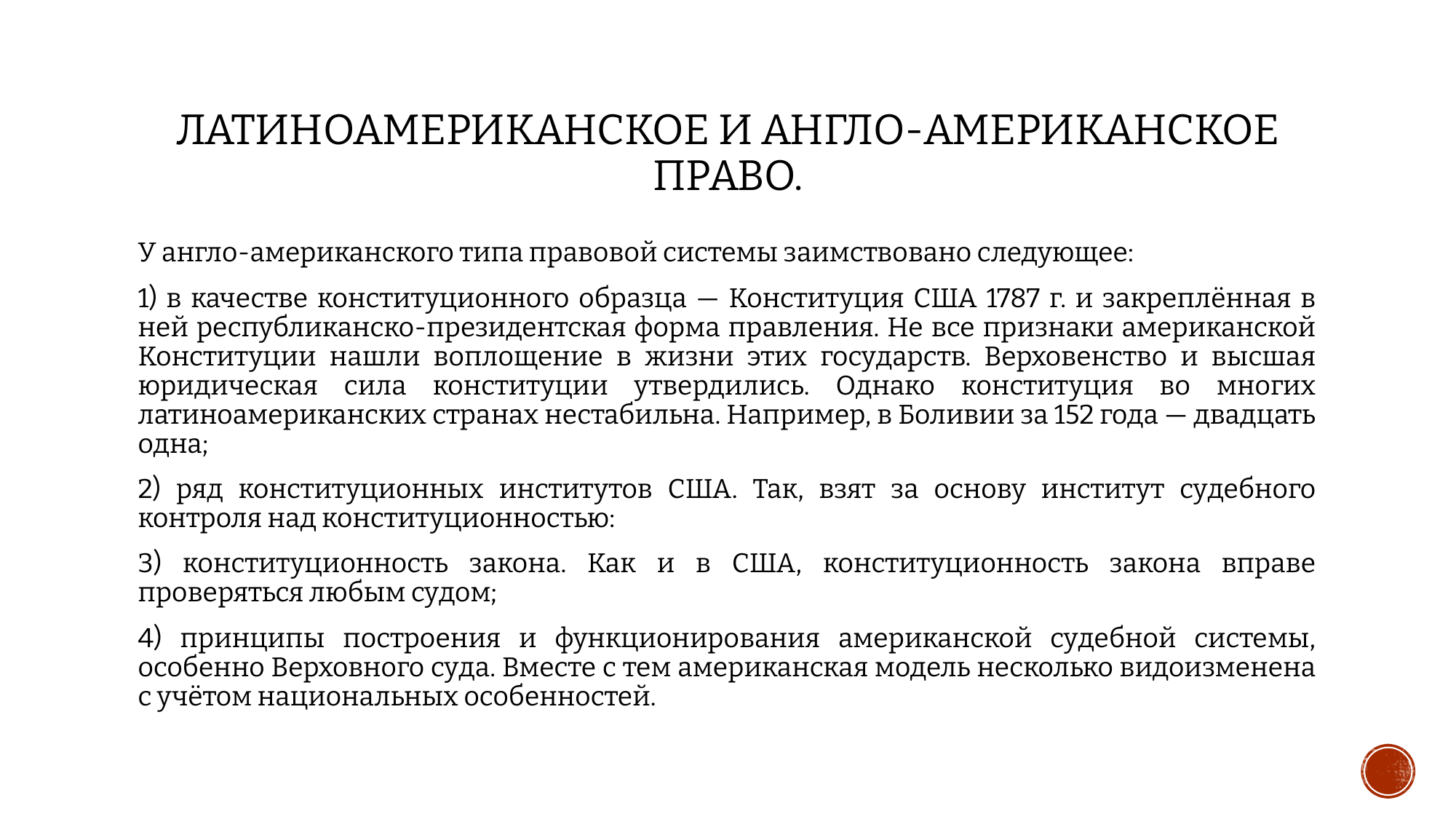

# Латиноамериканское и англо-американское право.
У англо-американского типа правовой системы заимствовано следующее:
1) в качестве конституционного образца — Конституция США 1787 г. и закреплённая в ней республиканско-президентская форма правления. Не все признаки американской Конституции нашли воплощение в жизни этих государств. Верховенство и высшая юридическая сила конституции утвердились. Однако конституция во многих латиноамериканских странах нестабильна. Например, в Боливии за 152 года — двадцать одна;
2) ряд конституционных институтов США. Так, взят за основу институт судебного контроля над конституционностью:
3) конституционность закона. Как и в США, конституционность закона вправе проверяться любым судом;
4) принципы построения и функционирования американской судебной системы, особенно Верховного суда. Вместе с тем американская модель несколько видоизменена с учётом национальных особенностей.